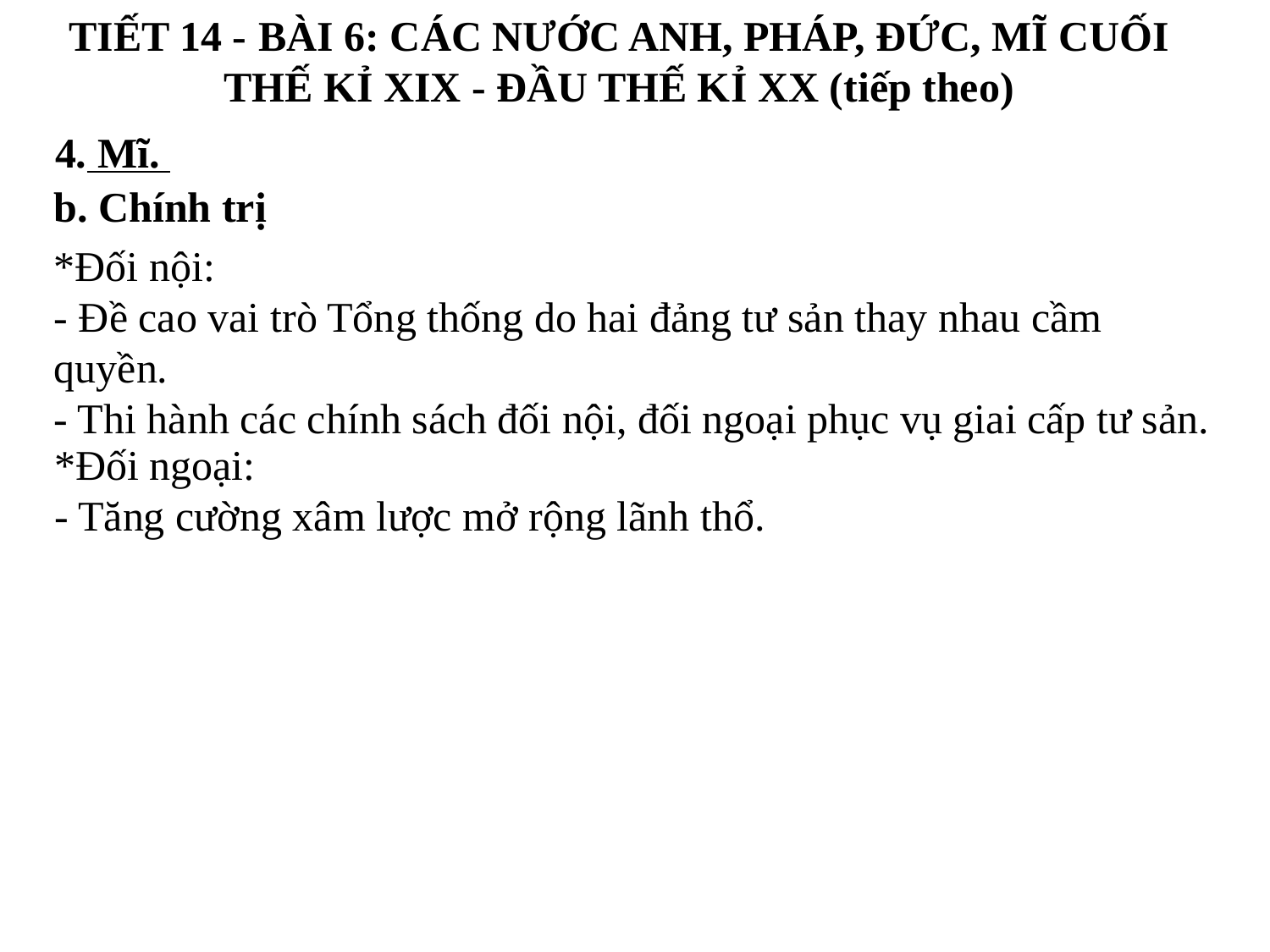

TIẾT 14 - BÀI 6: CÁC NƯỚC ANH, PHÁP, ĐỨC, MĨ CUỐI THẾ KỈ XIX - ĐẦU THẾ KỈ XX (tiếp theo)
4. Mĩ.
b. Chính trị
*Đối nội:
- Đề cao vai trò Tổng thống do hai đảng tư sản thay nhau cầm quyền.
- Thi hành các chính sách đối nội, đối ngoại phục vụ giai cấp tư sản.

*Đối ngoại:
- Tăng cường xâm lược mở rộng lãnh thổ.